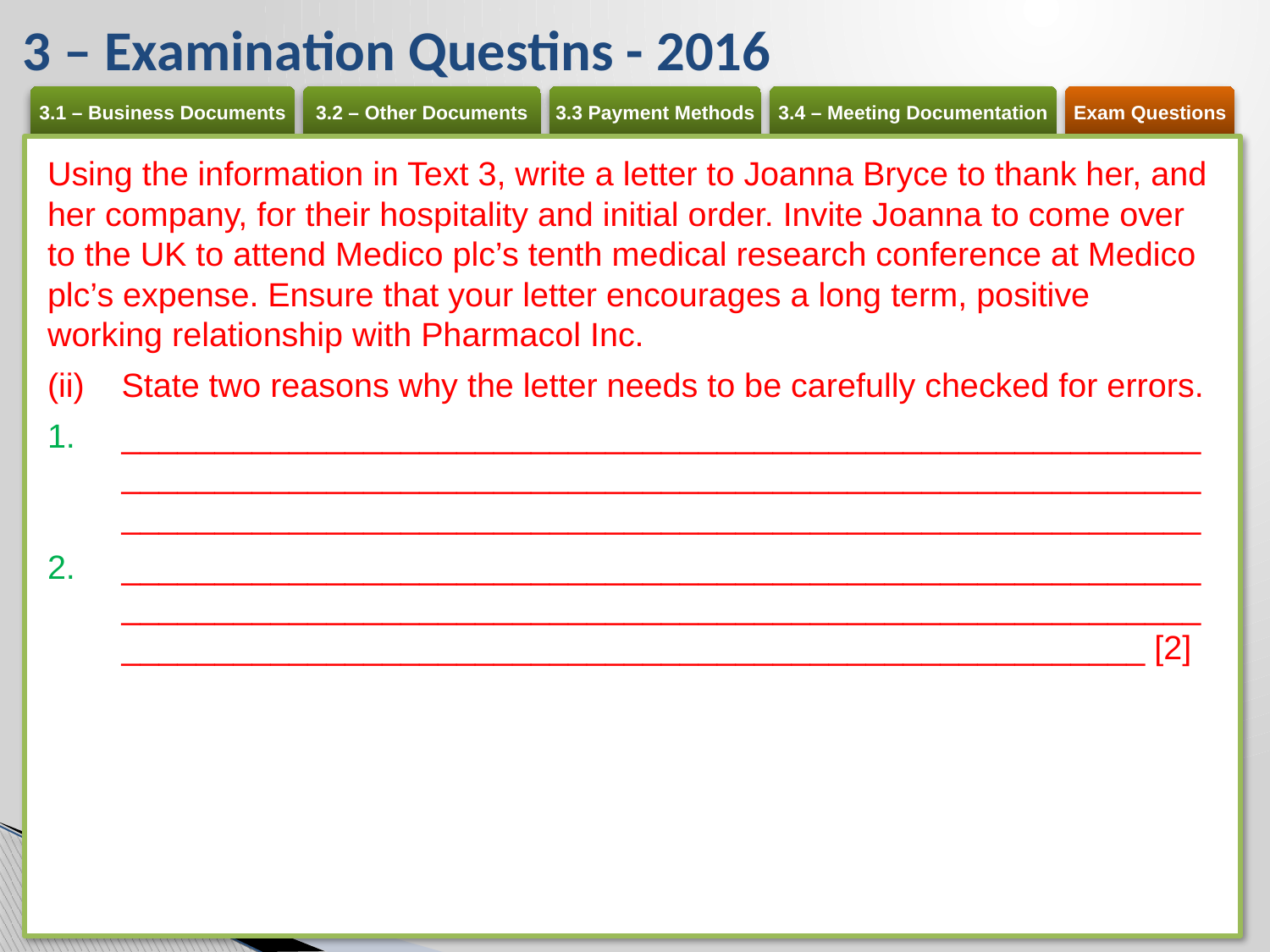

# 3 – Examination Questins - 2016
Using the information in Text 3, write a letter to Joanna Bryce to thank her, and her company, for their hospitality and initial order. Invite Joanna to come over to the UK to attend Medico plc’s tenth medical research conference at Medico plc’s expense. Ensure that your letter encourages a long term, positive working relationship with Pharmacol Inc.
(ii) 	State two reasons why the letter needs to be carefully checked for errors.
______________________________________________________________________________________________________________________________________________________________________________
___________________________________________________________________________________________________________________________________________________________________________ [2]